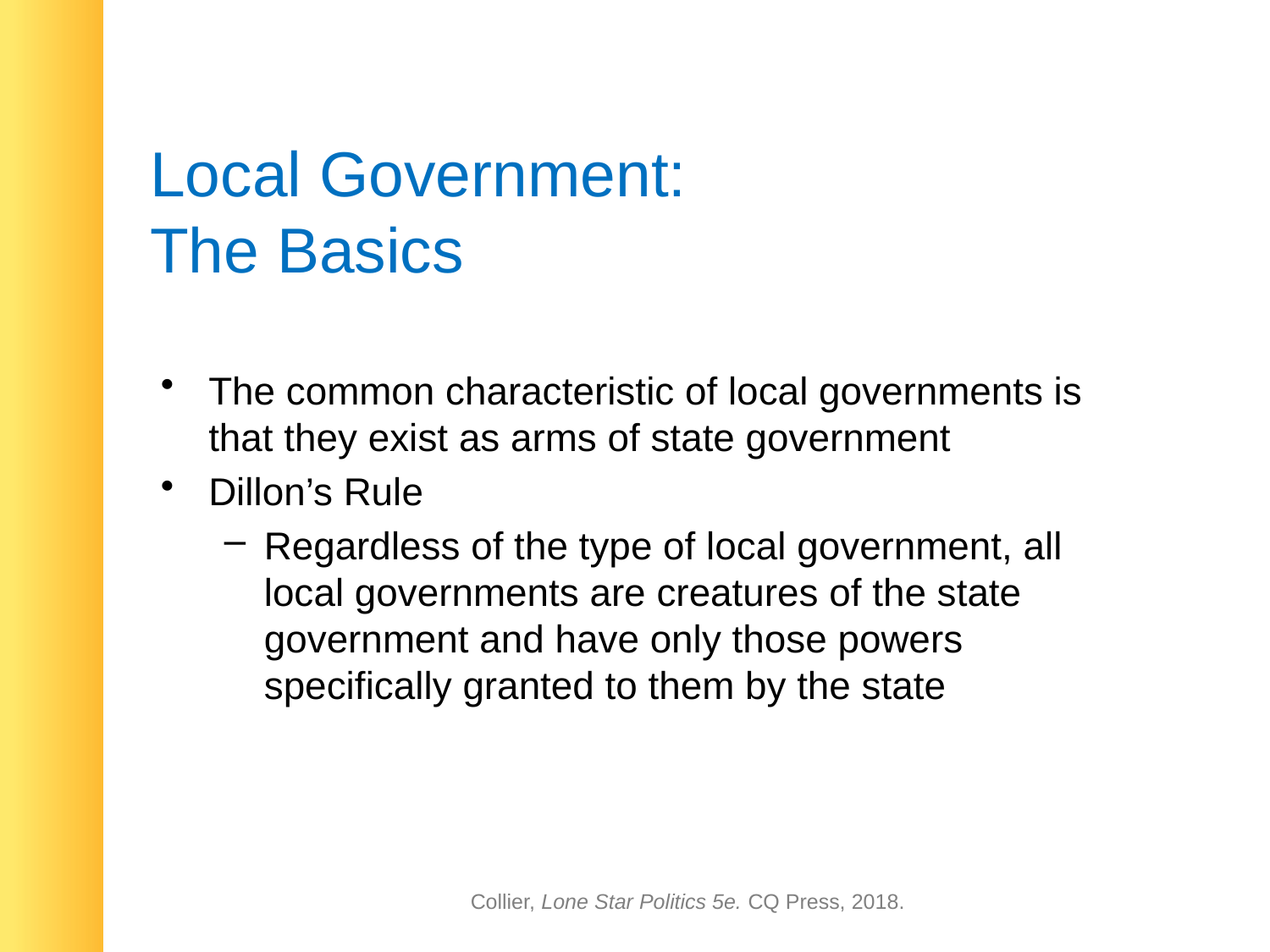

# Local Government: The Basics
The common characteristic of local governments is that they exist as arms of state government
Dillon’s Rule
Regardless of the type of local government, all local governments are creatures of the state government and have only those powers specifically granted to them by the state
Collier, Lone Star Politics 5e. CQ Press, 2018.